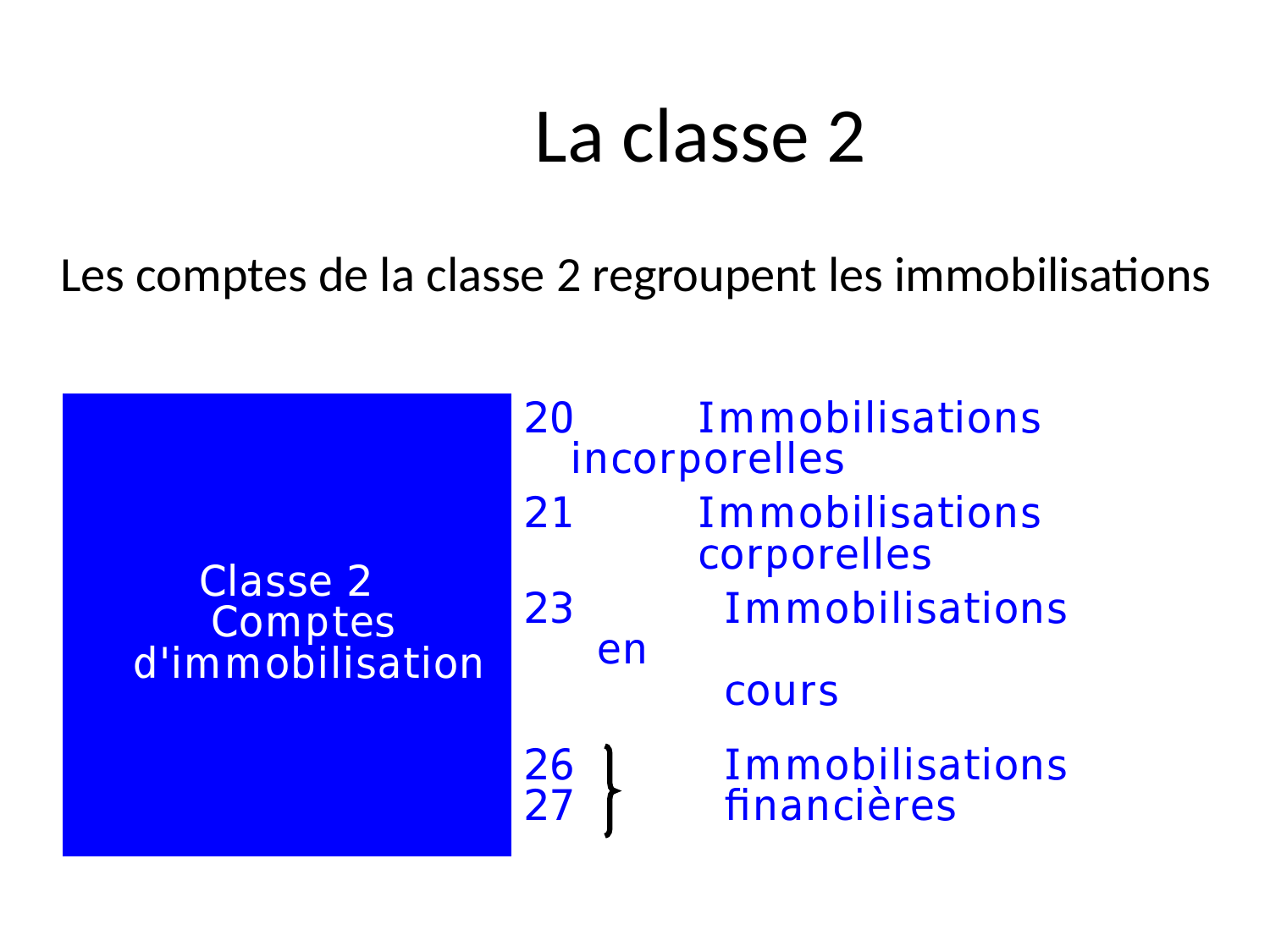

# La classe 2
	Les comptes de la classe 2 regroupent les immobilisations
| Classe 2 Comptes d'immobilisation | 20 Immobilisations incorporelles |  |
| --- | --- | --- |
|  | 21 Immobilisations corporelles |  |
|  | Immobilisations en cours |  |
|  | Immobilisations financières |  |